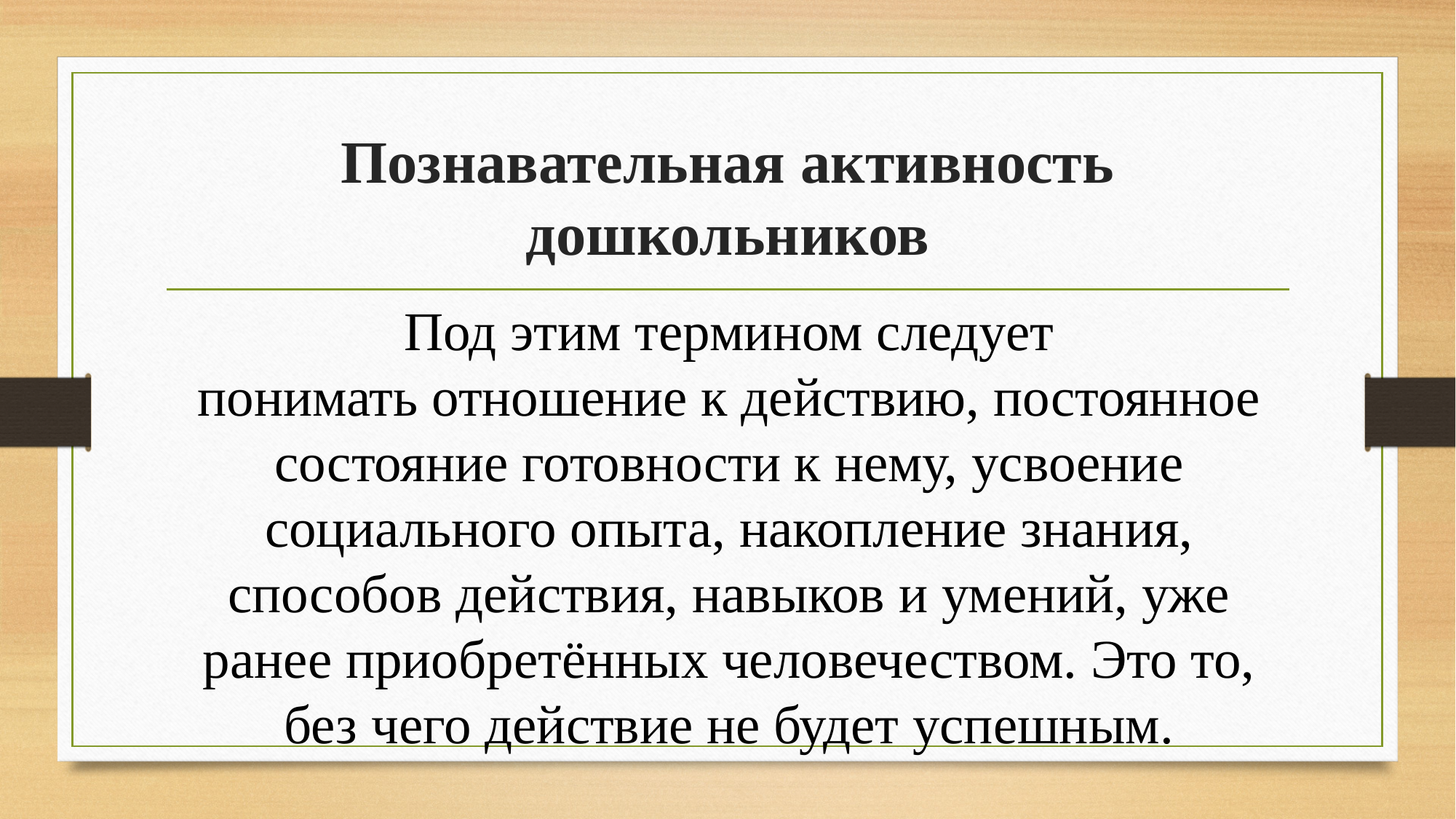

# Познавательная активность дошкольников
Под этим термином следует понимать отношение к действию, постоянное состояние готовности к нему, усвоение социального опыта, накопление знания, способов действия, навыков и умений, уже ранее приобретённых человечеством. Это то, без чего действие не будет успешным.